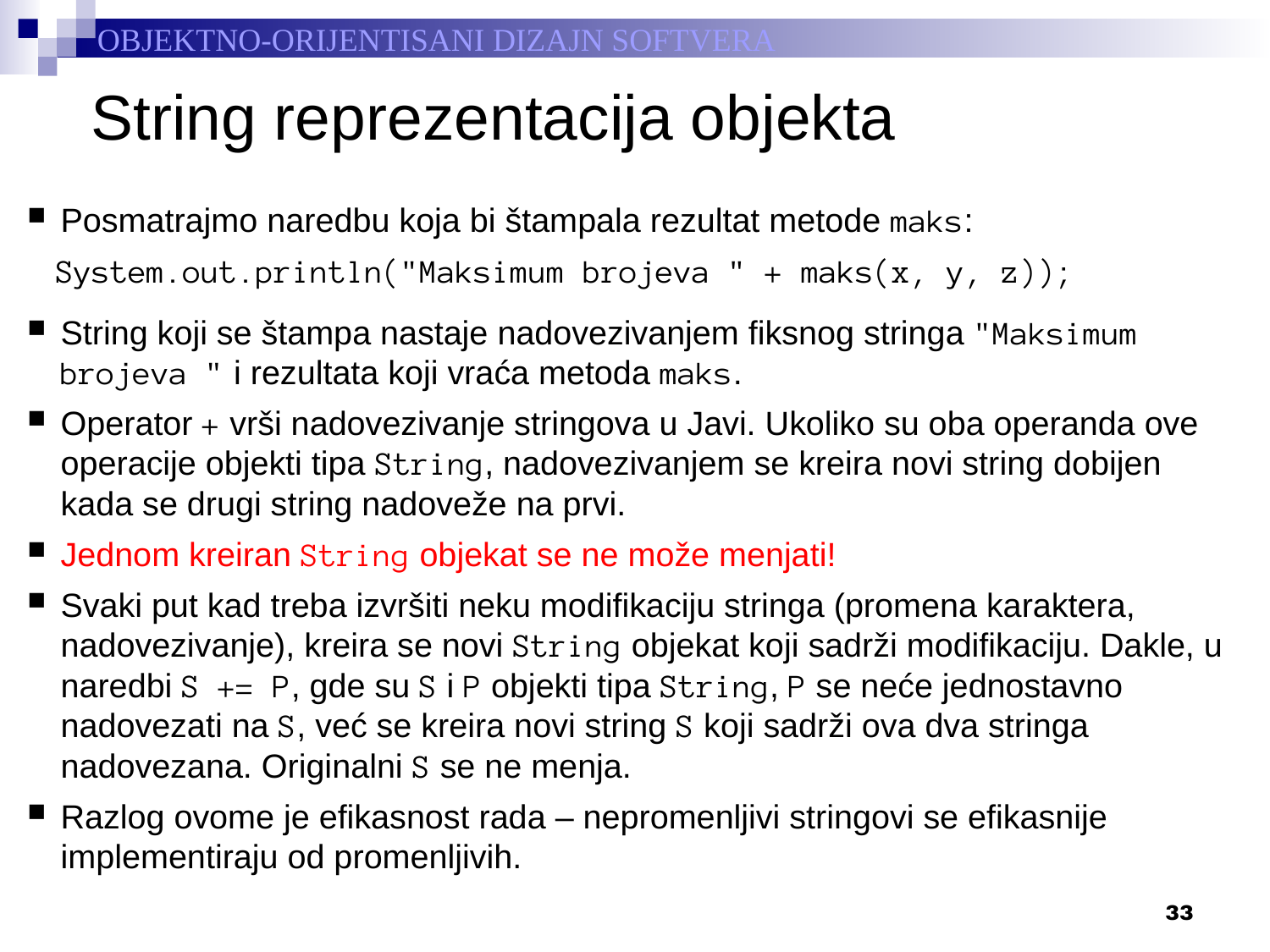

# String reprezentacija objekta
Posmatrajmo naredbu koja bi štampala rezultat metode maks:
	System.out.println("Maksimum brojeva " + maks(x, y, z));
String koji se štampa nastaje nadovezivanjem fiksnog stringa "Maksimum brojeva " i rezultata koji vraća metoda maks.
Operator + vrši nadovezivanje stringova u Javi. Ukoliko su oba operanda ove operacije objekti tipa String, nadovezivanjem se kreira novi string dobijen kada se drugi string nadoveže na prvi.
Jednom kreiran String objekat se ne može menjati!
Svaki put kad treba izvršiti neku modifikaciju stringa (promena karaktera, nadovezivanje), kreira se novi String objekat koji sadrži modifikaciju. Dakle, u naredbi S += P, gde su S i P objekti tipa String, P se neće jednostavno nadovezati na S, već se kreira novi string S koji sadrži ova dva stringa nadovezana. Originalni S se ne menja.
Razlog ovome je efikasnost rada – nepromenljivi stringovi se efikasnije implementiraju od promenljivih.
33